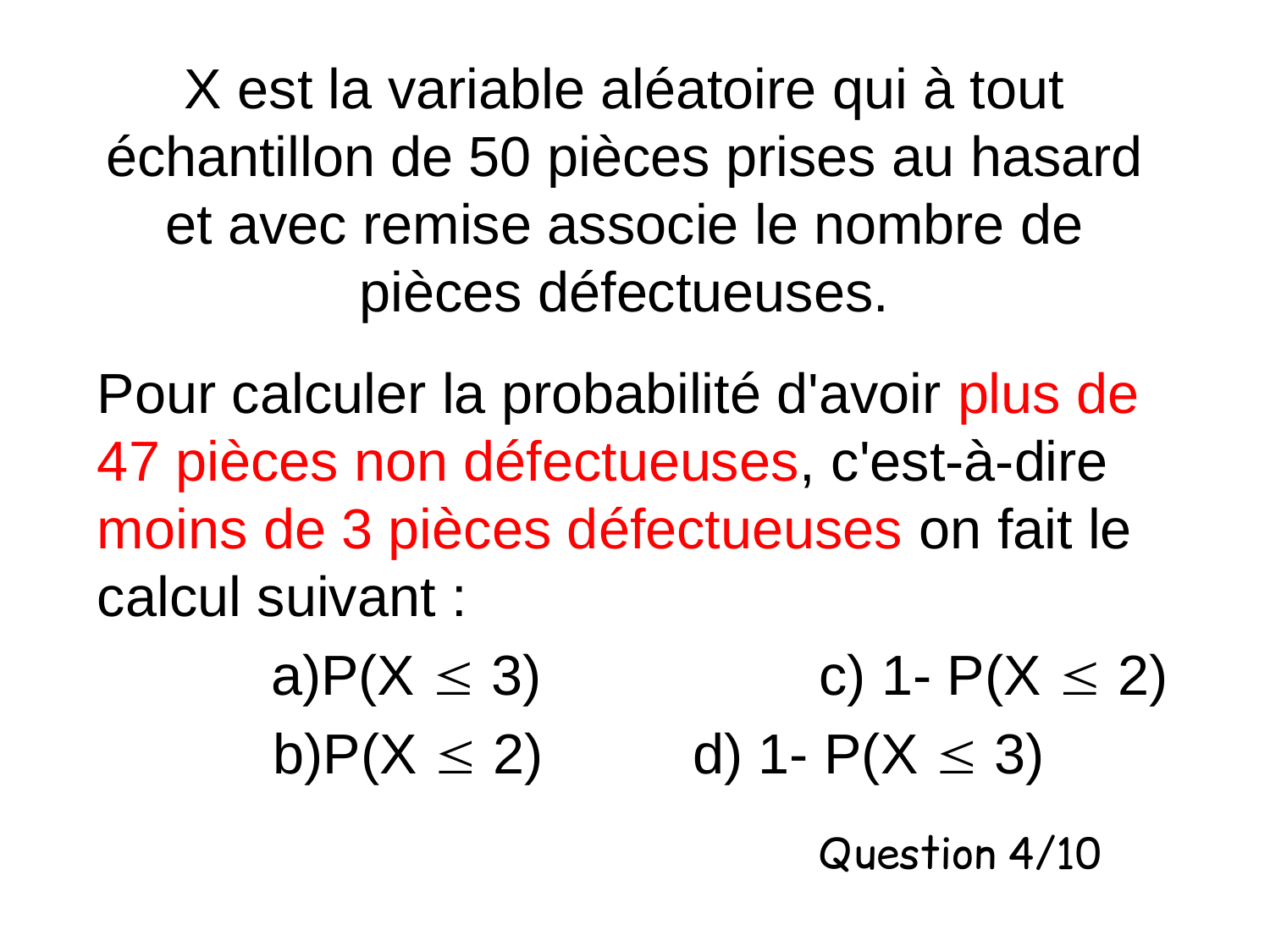

X est la variable aléatoire qui à tout échantillon de 50 pièces prises au hasard et avec remise associe le nombre de pièces défectueuses.
Pour calculer la probabilité d'avoir plus de 47 pièces non défectueuses, c'est-à-dire moins de 3 pièces défectueuses on fait le calcul suivant :
P(X ≤ 3)			c) 1- P(X ≤ 2)
P(X ≤ 2)		d) 1- P(X ≤ 3)

Question 4/10